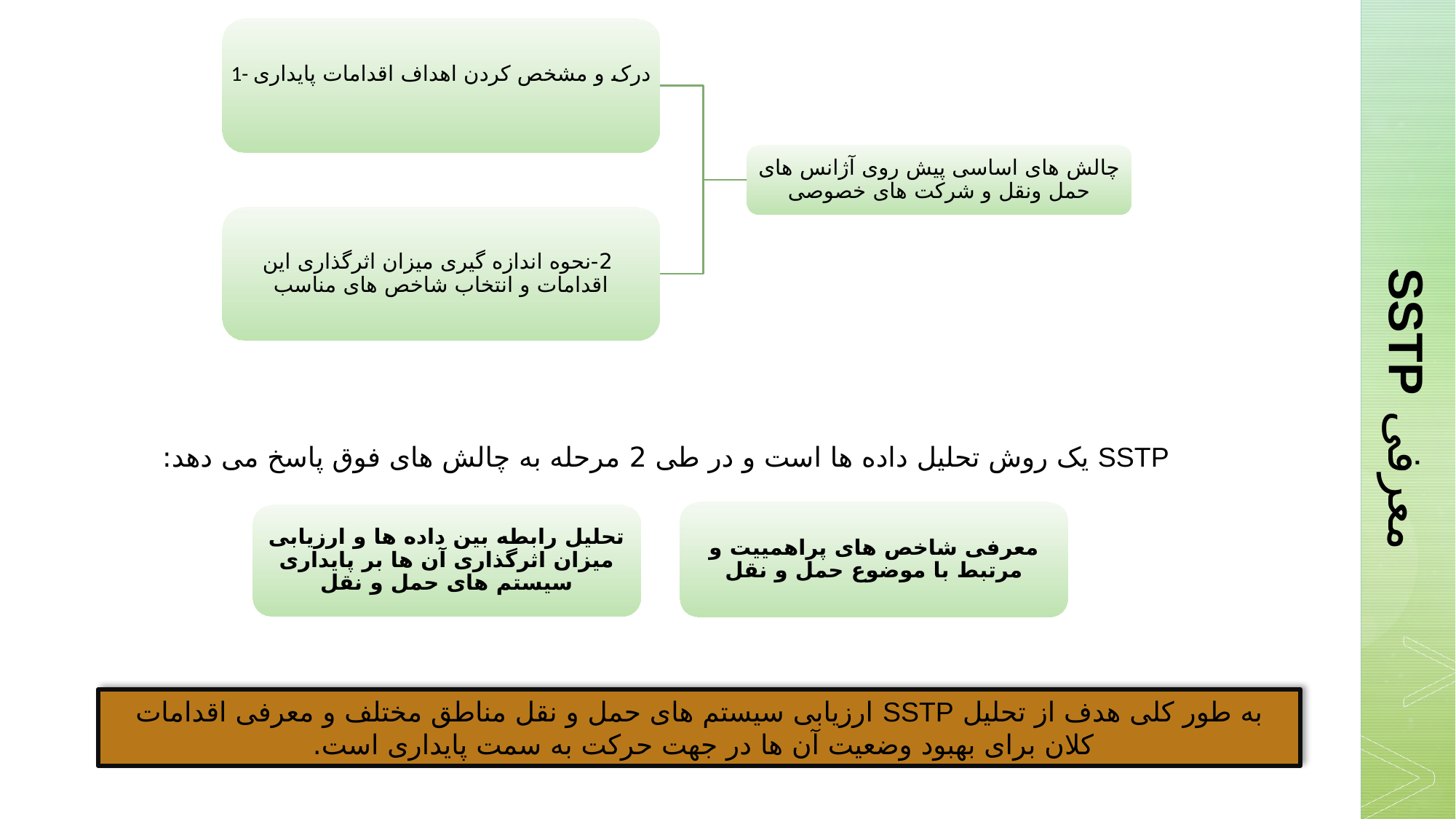

چالش های اساسی پیش روی آژانس های حمل ونقل و شرکت های خصوصی
1- درک و مشخص کردن اهداف اقدامات پایداری
 2-نحوه اندازه گیری میزان اثرگذاری این اقدامات و انتخاب شاخص های مناسب
معرفی SSTP
SSTP یک روش تحلیل داده ها است و در طی 2 مرحله به چالش های فوق پاسخ می دهد:
معرفی شاخص های پراهمییت و مرتبط با موضوع حمل و نقل
تحلیل رابطه بین داده ها و ارزیابی میزان اثرگذاری آن ها بر پایداری سیستم های حمل و نقل
به طور کلی هدف از تحلیل SSTP ارزیابی سیستم های حمل و نقل مناطق مختلف و معرفی اقدامات کلان برای بهبود وضعیت آن ها در جهت حرکت به سمت پایداری است.